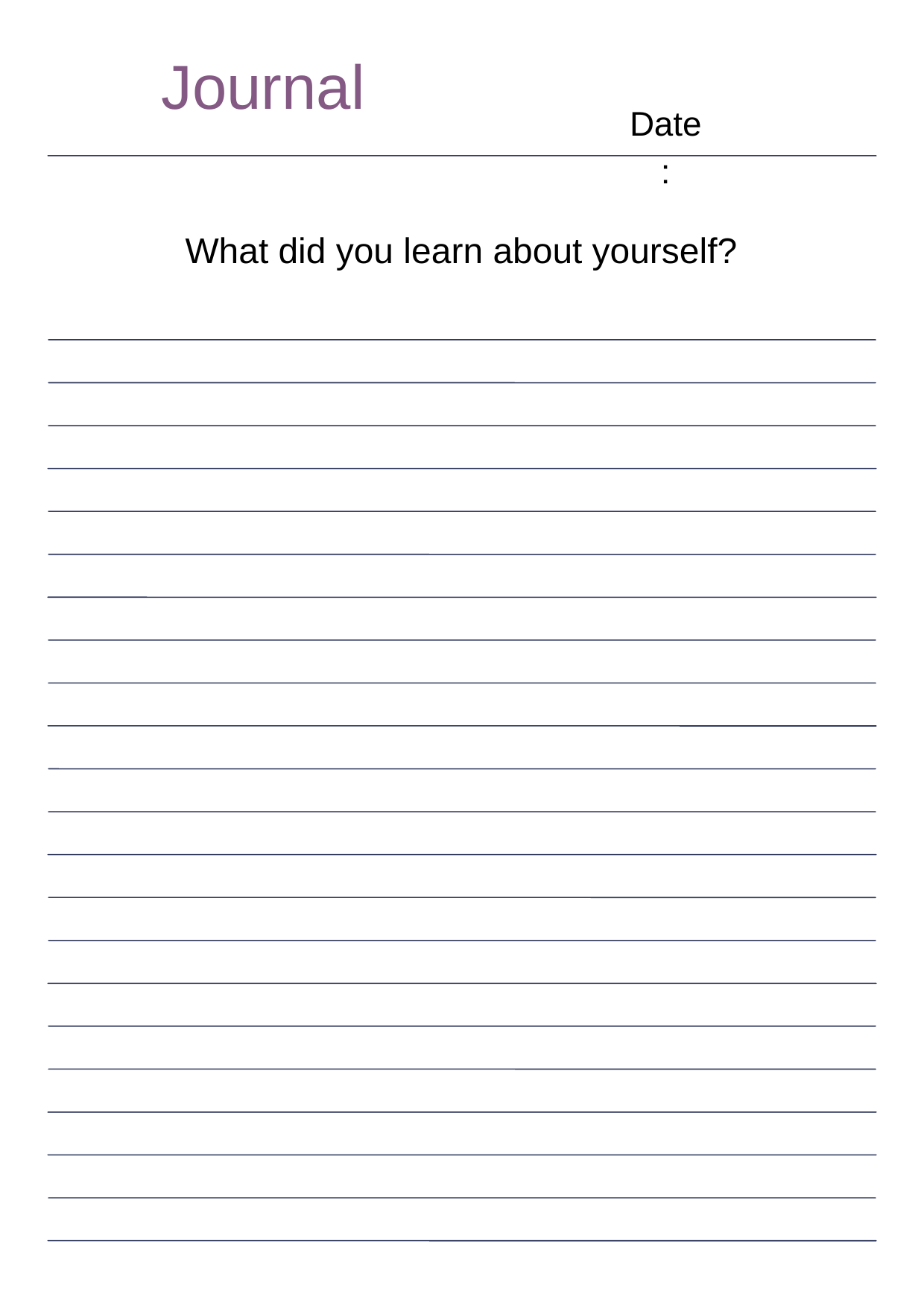

Journal
Date:

What did you learn about yourself?